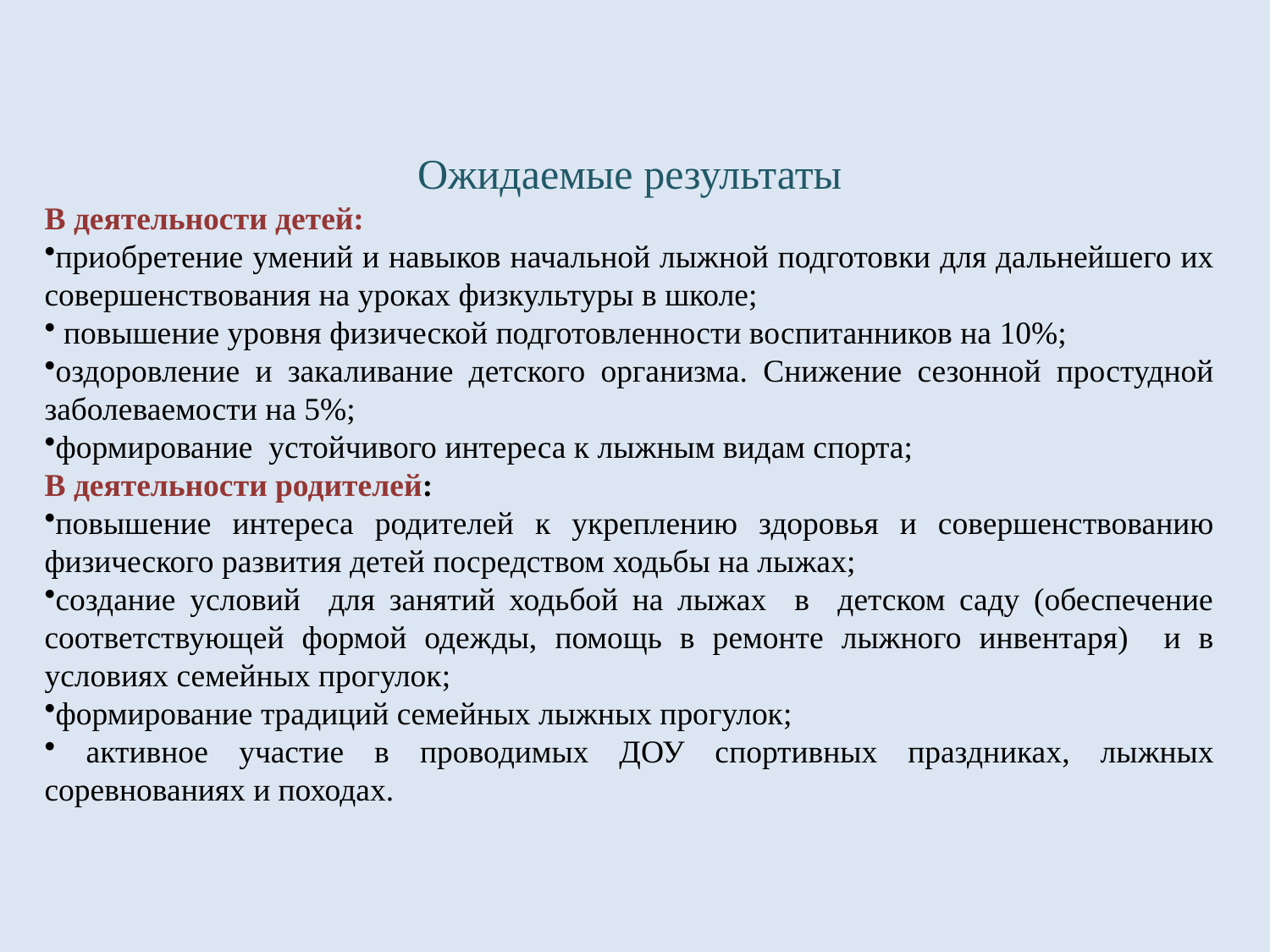

Ожидаемые результаты
В деятельности детей:
приобретение умений и навыков начальной лыжной подготовки для дальнейшего их совершенствования на уроках физкультуры в школе;
 повышение уровня физической подготовленности воспитанников на 10%;
оздоровление и закаливание детского организма. Снижение сезонной простудной заболеваемости на 5%;
формирование  устойчивого интереса к лыжным видам спорта;
В деятельности родителей:
повышение интереса родителей к укреплению здоровья и совершенствованию физического развития детей посредством ходьбы на лыжах;
создание условий  для занятий ходьбой на лыжах  в  детском саду (обеспечение соответствующей формой одежды, помощь в ремонте лыжного инвентаря)  и в условиях семейных прогулок;
формирование традиций семейных лыжных прогулок;
 активное участие в проводимых ДОУ спортивных праздниках, лыжных соревнованиях и походах.